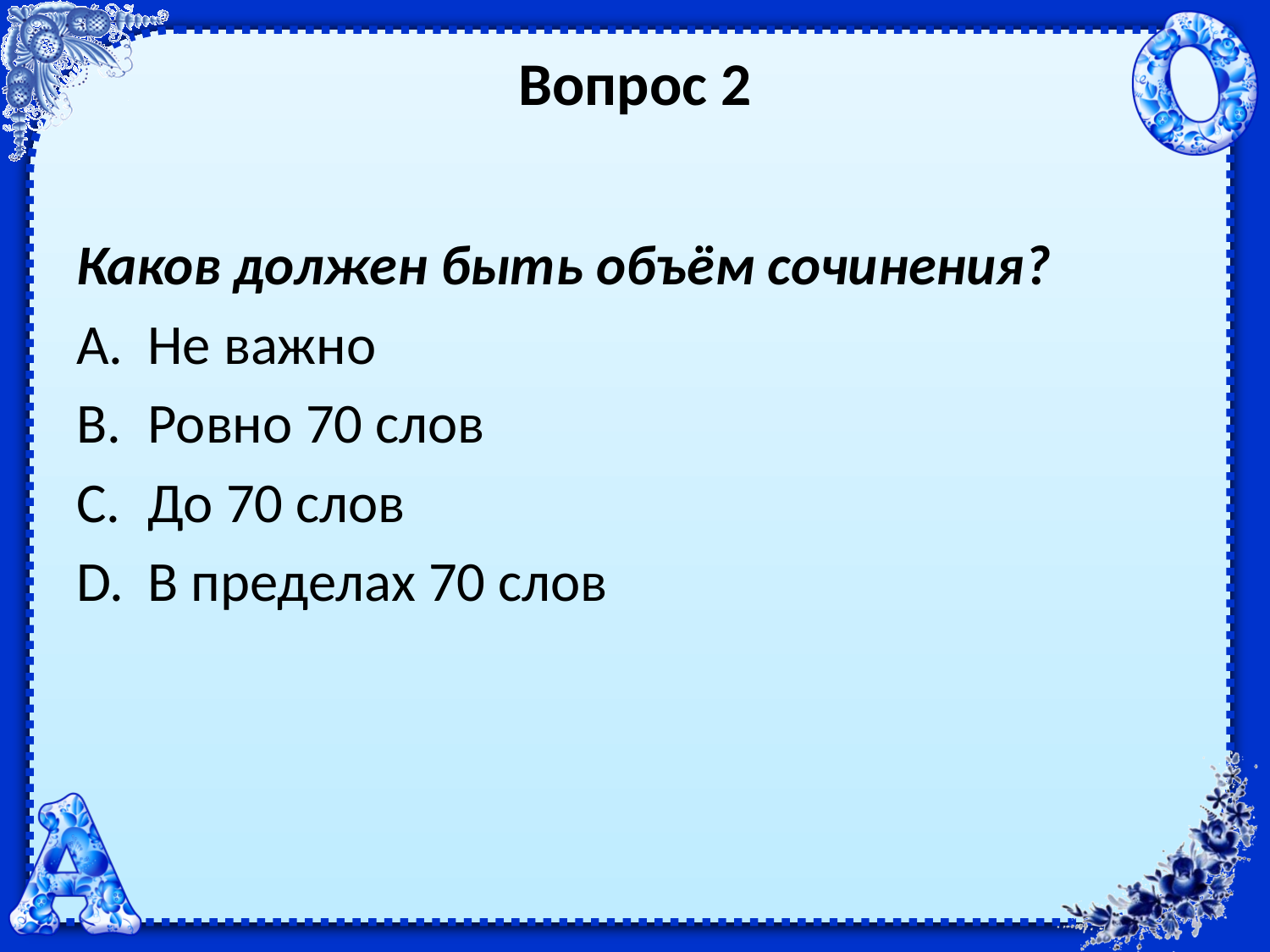

# Вопрос 2
Каков должен быть объём сочинения?
Не важно
Ровно 70 слов
До 70 слов
В пределах 70 слов